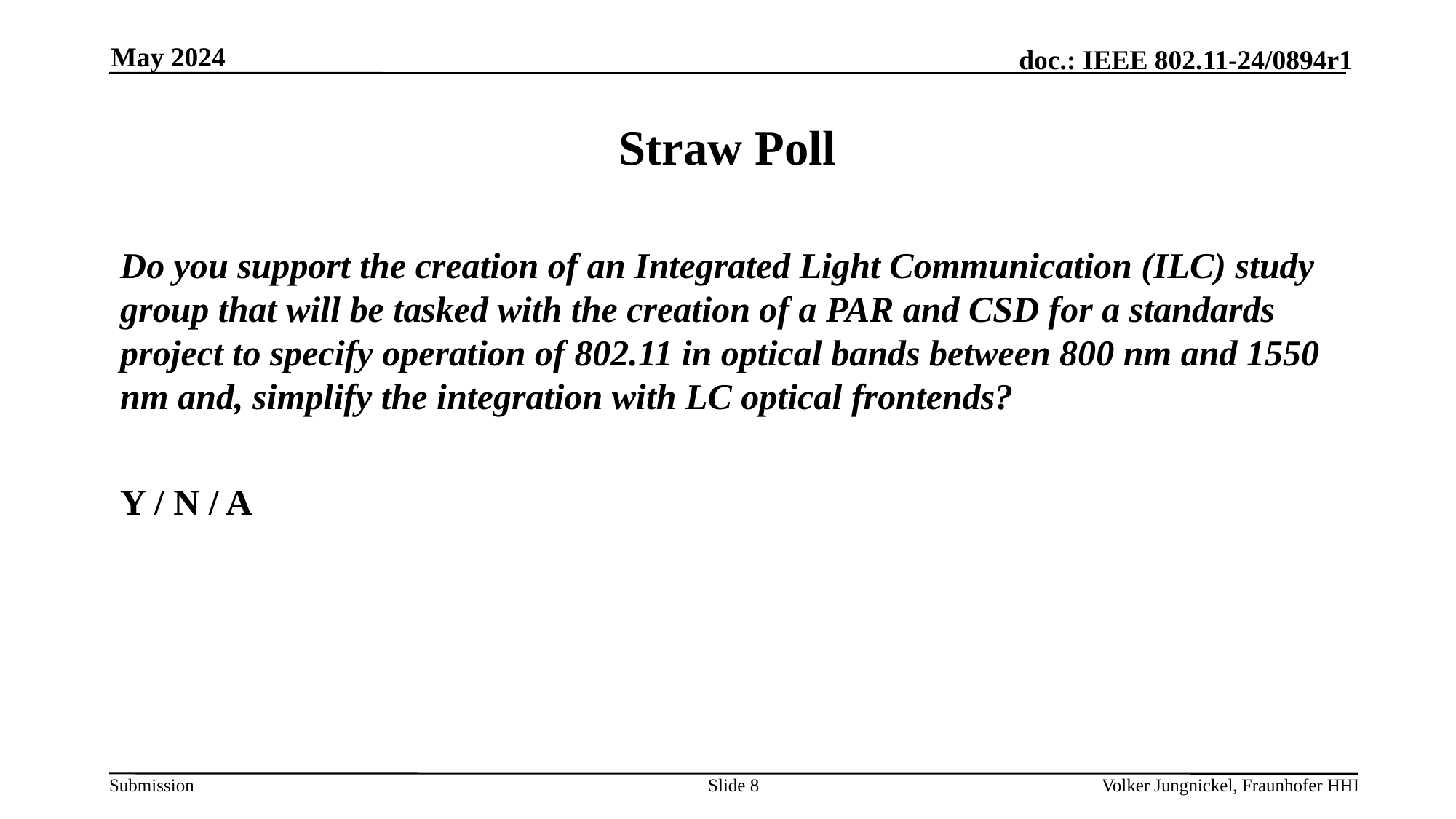

May 2024
# Straw Poll
Do you support the creation of an Integrated Light Communication (ILC) study group that will be tasked with the creation of a PAR and CSD for a standards project to specify operation of 802.11 in optical bands between 800 nm and 1550 nm and, simplify the integration with LC optical frontends?

Y / N / A
Slide 8
Volker Jungnickel, Fraunhofer HHI